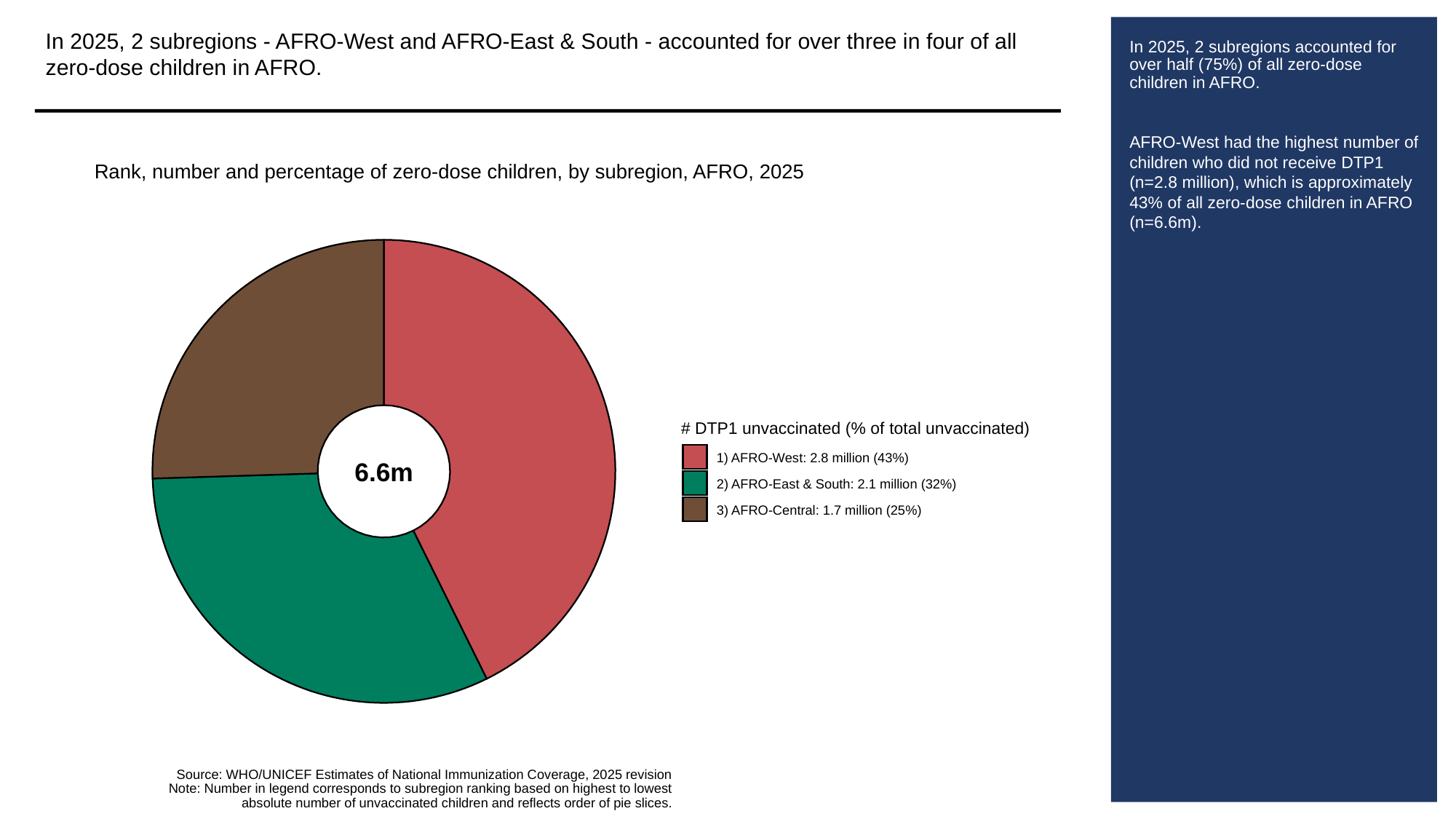

In 2025, 2 subregions - AFRO-West and AFRO-East & South - accounted for over three in four of all zero-dose children in AFRO.
# In 2025, 2 subregions accounted for over half (75%) of all zero-dose children in AFRO.

AFRO-West had the highest number of children who did not receive DTP1 (n=2.8 million), which is approximately 43% of all zero-dose children in AFRO (n=6.6m).

Rank, number and percentage of zero-dose children, by subregion, AFRO, 2025

# DTP1 unvaccinated (% of total unvaccinated)

1) AFRO-West: 2.8 million (43%)
6.6m

2) AFRO-East & South: 2.1 million (32%)

3) AFRO-Central: 1.7 million (25%)
Source: WHO/UNICEF Estimates of National Immunization Coverage, 2025 revision
Note: Number in legend corresponds to subregion ranking based on highest to lowest
absolute number of unvaccinated children and reflects order of pie slices.